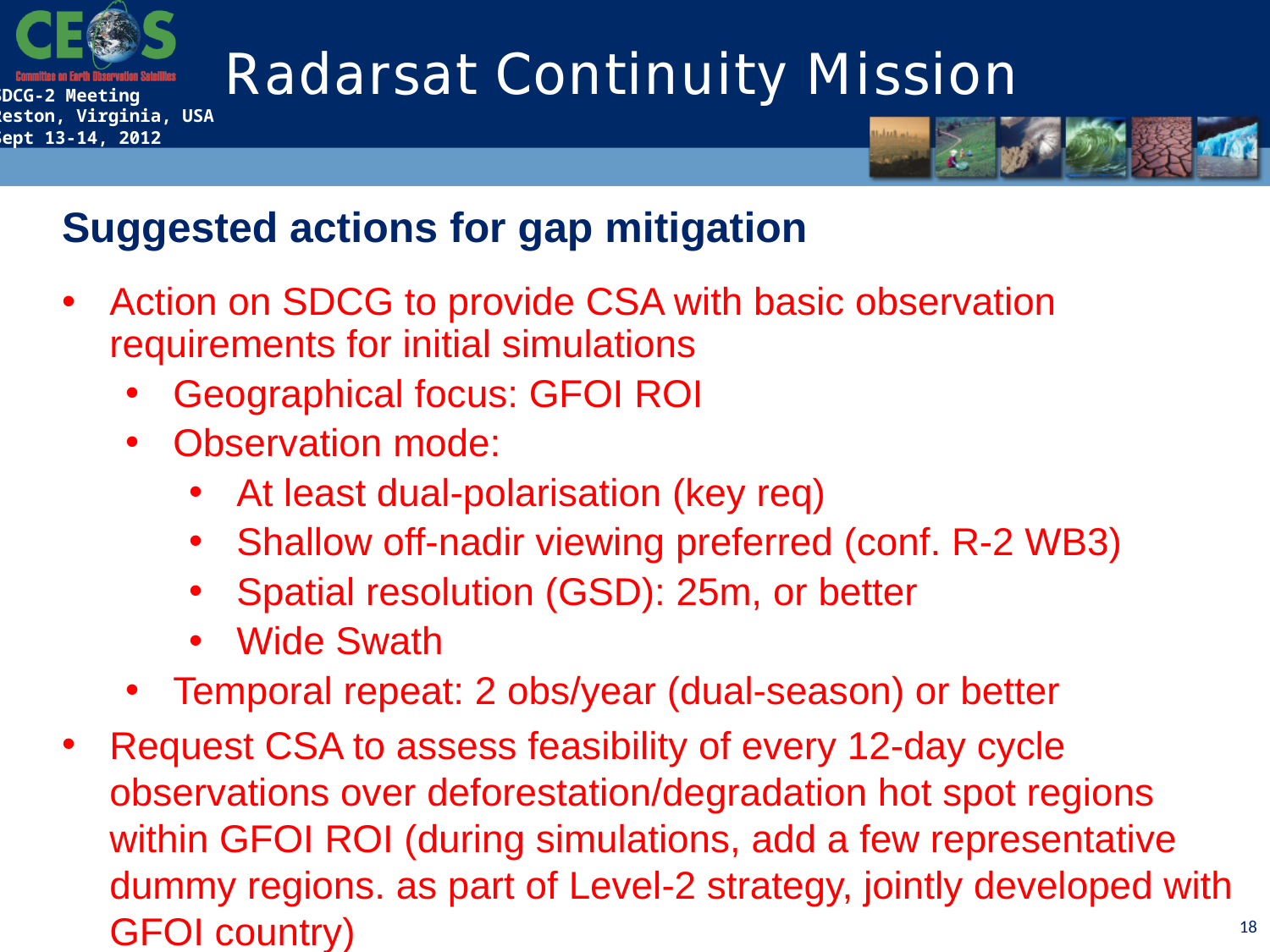

Radarsat Continuity Mission
Suggested actions for gap mitigation

Action on SDCG to provide CSA with basic observation requirements for initial simulations
Geographical focus: GFOI ROI
Observation mode:
At least dual-polarisation (key req)
Shallow off-nadir viewing preferred (conf. R-2 WB3)
Spatial resolution (GSD): 25m, or better
Wide Swath
Temporal repeat: 2 obs/year (dual-season) or better
Request CSA to assess feasibility of every 12-day cycle observations over deforestation/degradation hot spot regions within GFOI ROI (during simulations, add a few representative dummy regions. as part of Level-2 strategy, jointly developed with GFOI country)

18